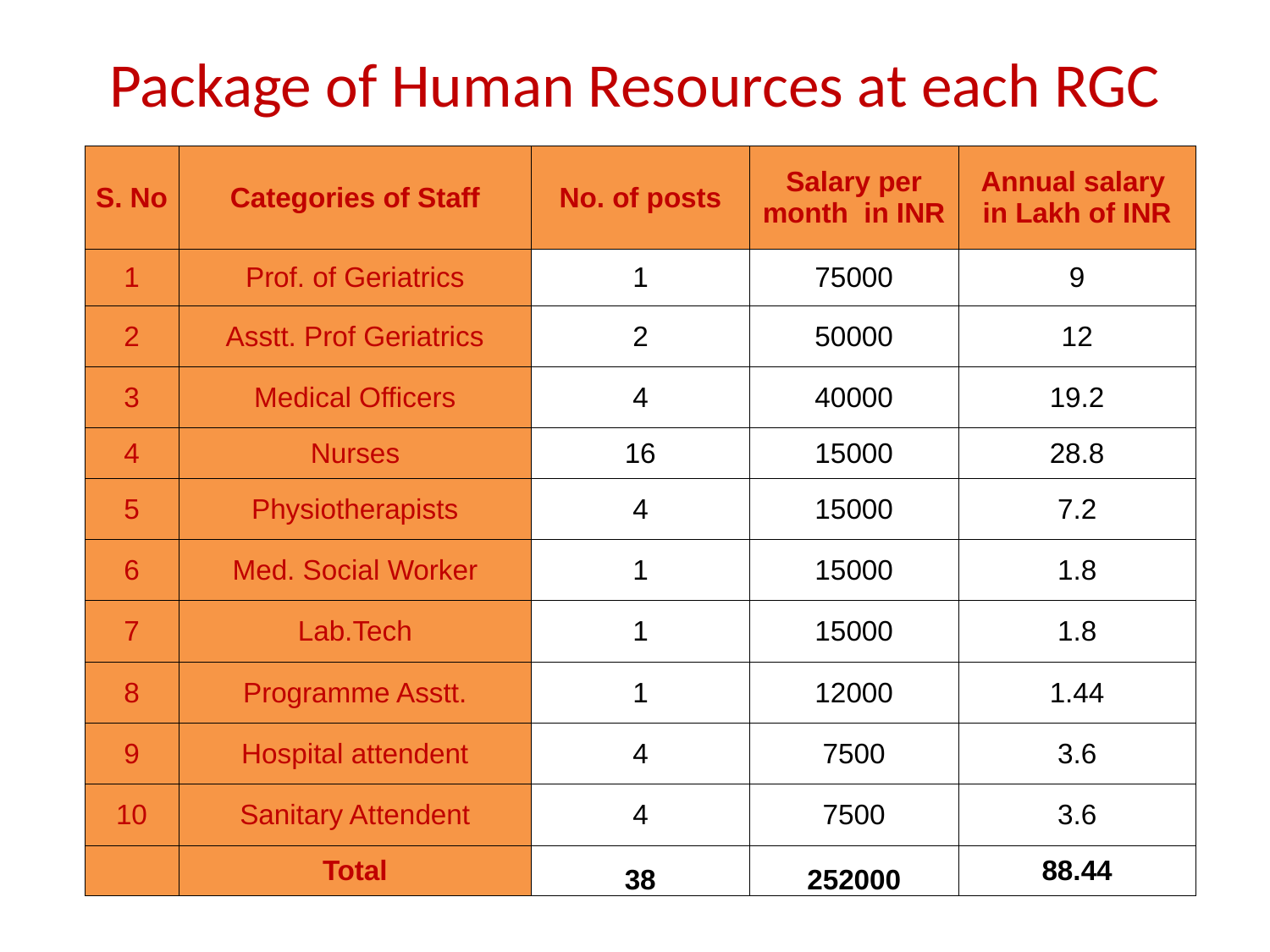

# Package of Human Resources at each RGC
| S. No | Categories of Staff | No. of posts | Salary per month in INR | Annual salary in Lakh of INR |
| --- | --- | --- | --- | --- |
| 1 | Prof. of Geriatrics | 1 | 75000 | 9 |
| 2 | Asstt. Prof Geriatrics | 2 | 50000 | 12 |
| 3 | Medical Officers | 4 | 40000 | 19.2 |
| 4 | Nurses | 16 | 15000 | 28.8 |
| 5 | Physiotherapists | 4 | 15000 | 7.2 |
| 6 | Med. Social Worker | 1 | 15000 | 1.8 |
| 7 | Lab.Tech | 1 | 15000 | 1.8 |
| 8 | Programme Asstt. | 1 | 12000 | 1.44 |
| 9 | Hospital attendent | 4 | 7500 | 3.6 |
| 10 | Sanitary Attendent | 4 | 7500 | 3.6 |
|  | Total | 38 | 252000 | 88.44 |